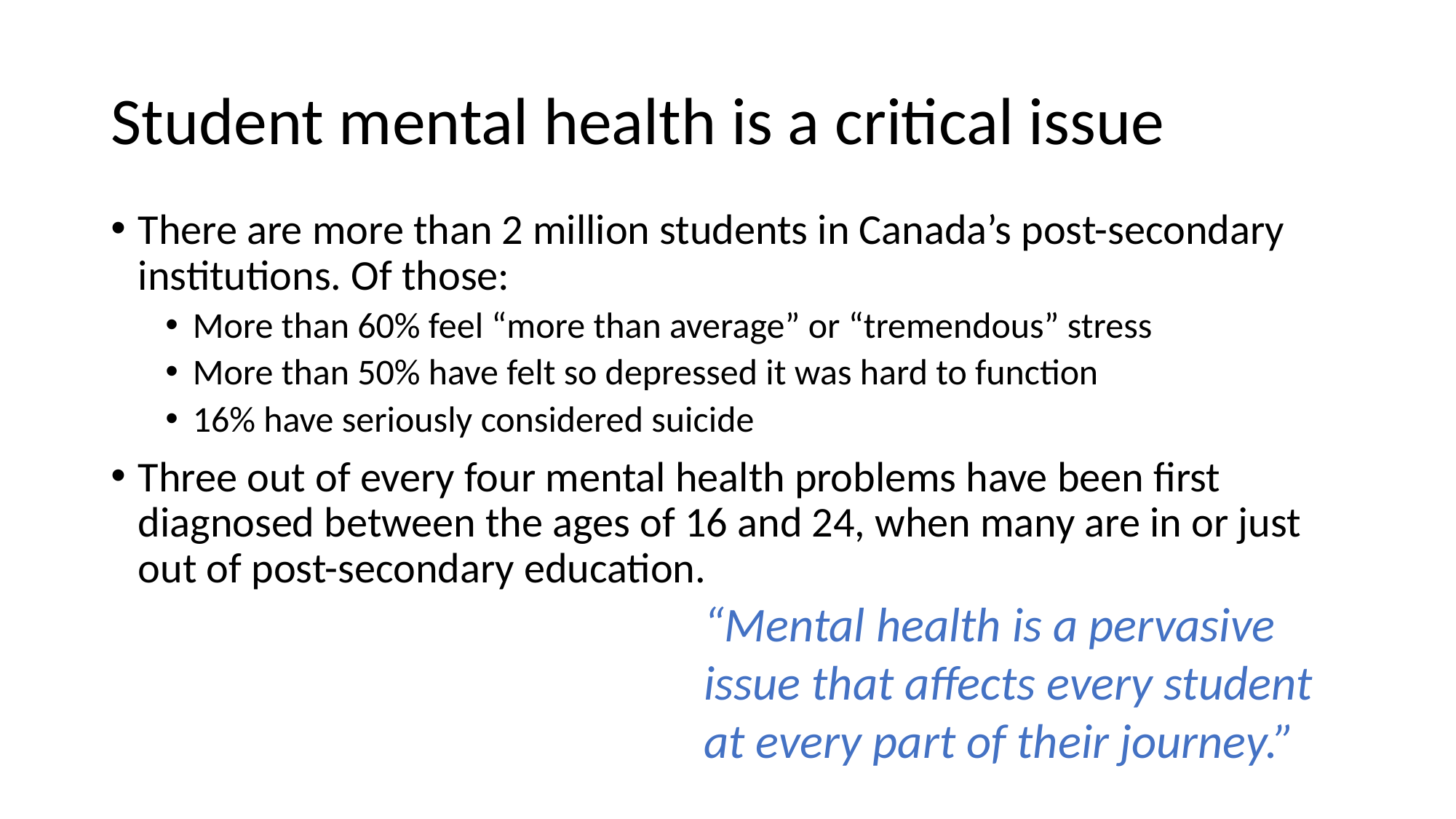

# Student mental health is a critical issue
There are more than 2 million students in Canada’s post-secondary institutions. Of those:
More than 60% feel “more than average” or “tremendous” stress
More than 50% have felt so depressed it was hard to function
16% have seriously considered suicide
Three out of every four mental health problems have been first diagnosed between the ages of 16 and 24, when many are in or just out of post-secondary education.
“Mental health is a pervasive issue that affects every student at every part of their journey.”